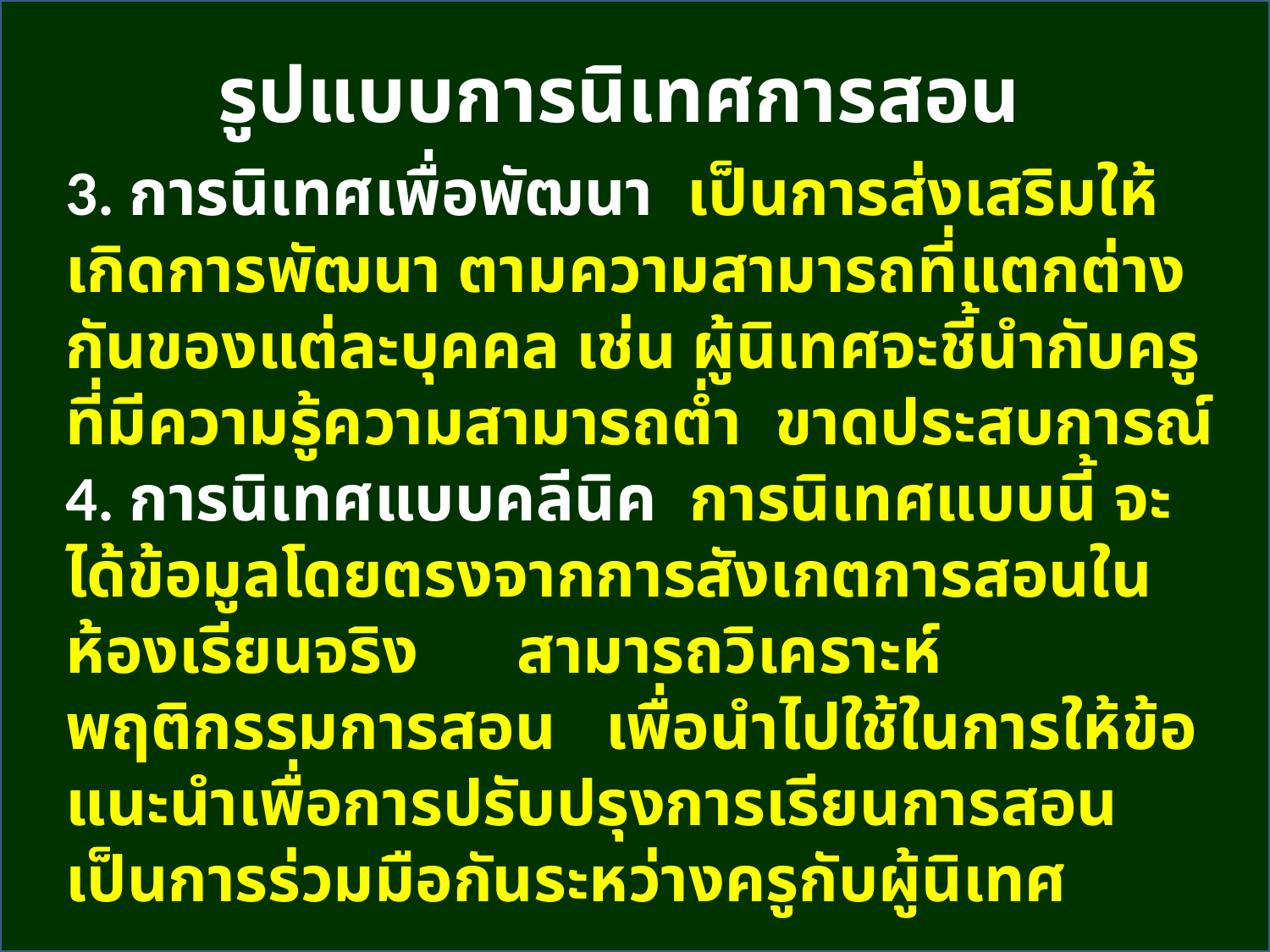

รูปแบบการนิเทศการสอน

3. การนิเทศเพื่อพัฒนา  เป็นการส่งเสริมให้เกิดการพัฒนา ตามความสามารถที่แตกต่างกันของแต่ละบุคคล เช่น ผู้นิเทศจะชี้นำกับครูที่มีความรู้ความสามารถต่ำ  ขาดประสบการณ์
4. การนิเทศแบบคลีนิค  การนิเทศแบบนี้ จะได้ข้อมูลโดยตรงจากการสังเกตการสอนในห้องเรียนจริง      สามารถวิเคราะห์พฤติกรรมการสอน   เพื่อนำไปใช้ในการให้ข้อแนะนำเพื่อการปรับปรุงการเรียนการสอน เป็นการร่วมมือกันระหว่างครูกับผู้นิเทศ